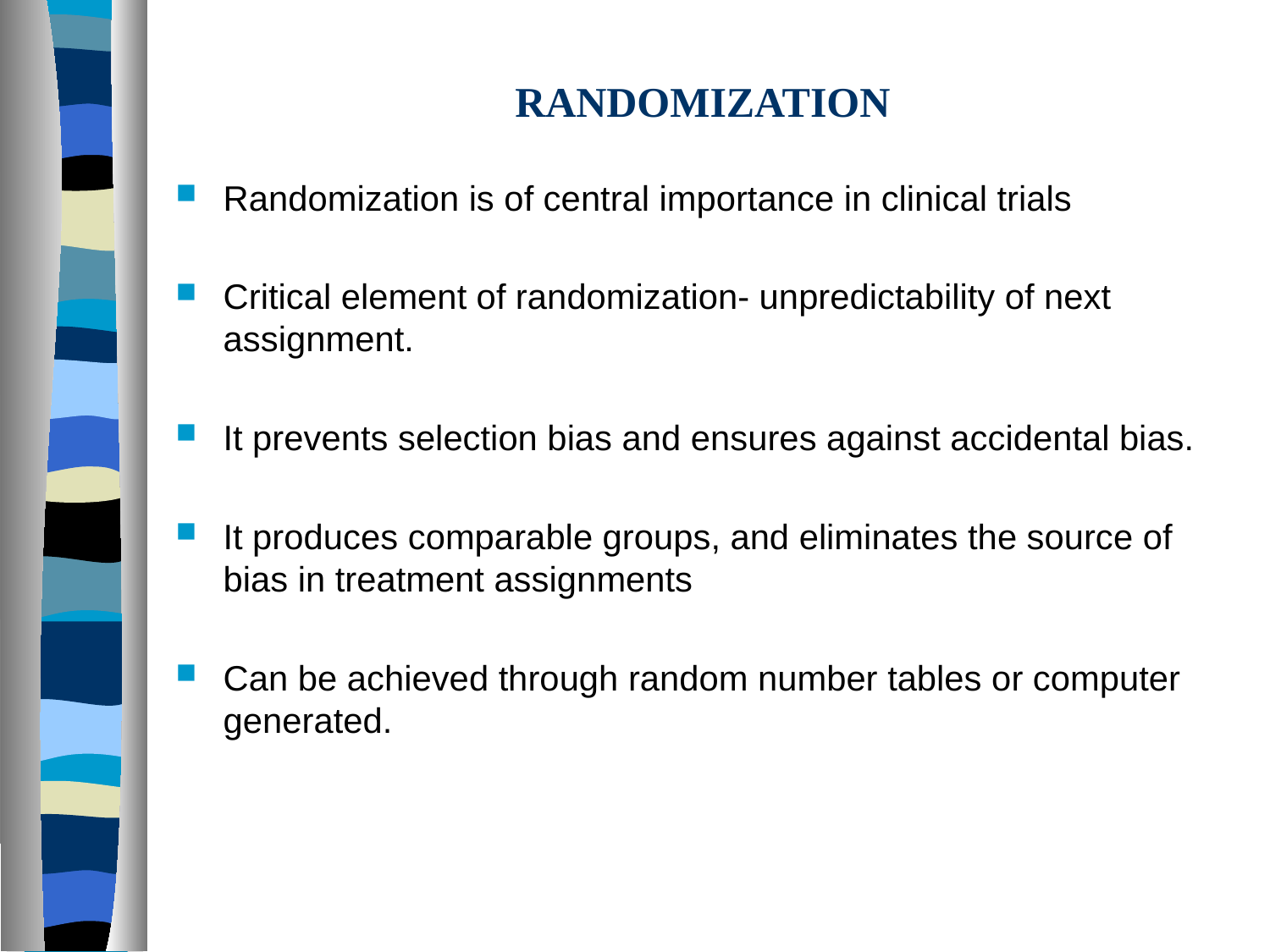

# RANDOMIZATION
Randomization is of central importance in clinical trials

Critical element of randomization- unpredictability of next assignment.

It prevents selection bias and ensures against accidental bias.

It produces comparable groups, and eliminates the source of bias in treatment assignments

Can be achieved through random number tables or computer generated.